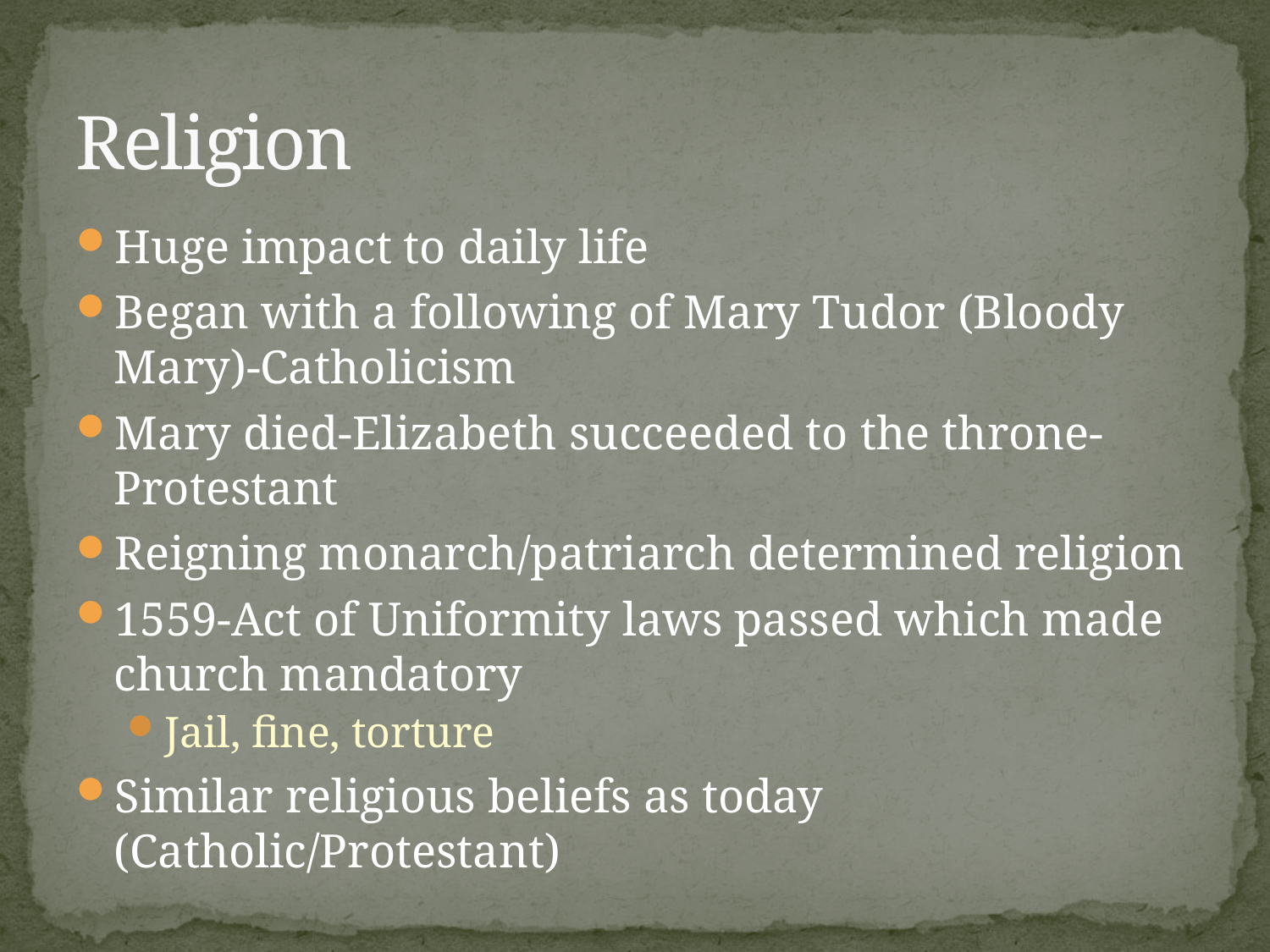

# Religion
Huge impact to daily life
Began with a following of Mary Tudor (Bloody Mary)-Catholicism
Mary died-Elizabeth succeeded to the throne-Protestant
Reigning monarch/patriarch determined religion
1559-Act of Uniformity laws passed which made church mandatory
Jail, fine, torture
Similar religious beliefs as today (Catholic/Protestant)